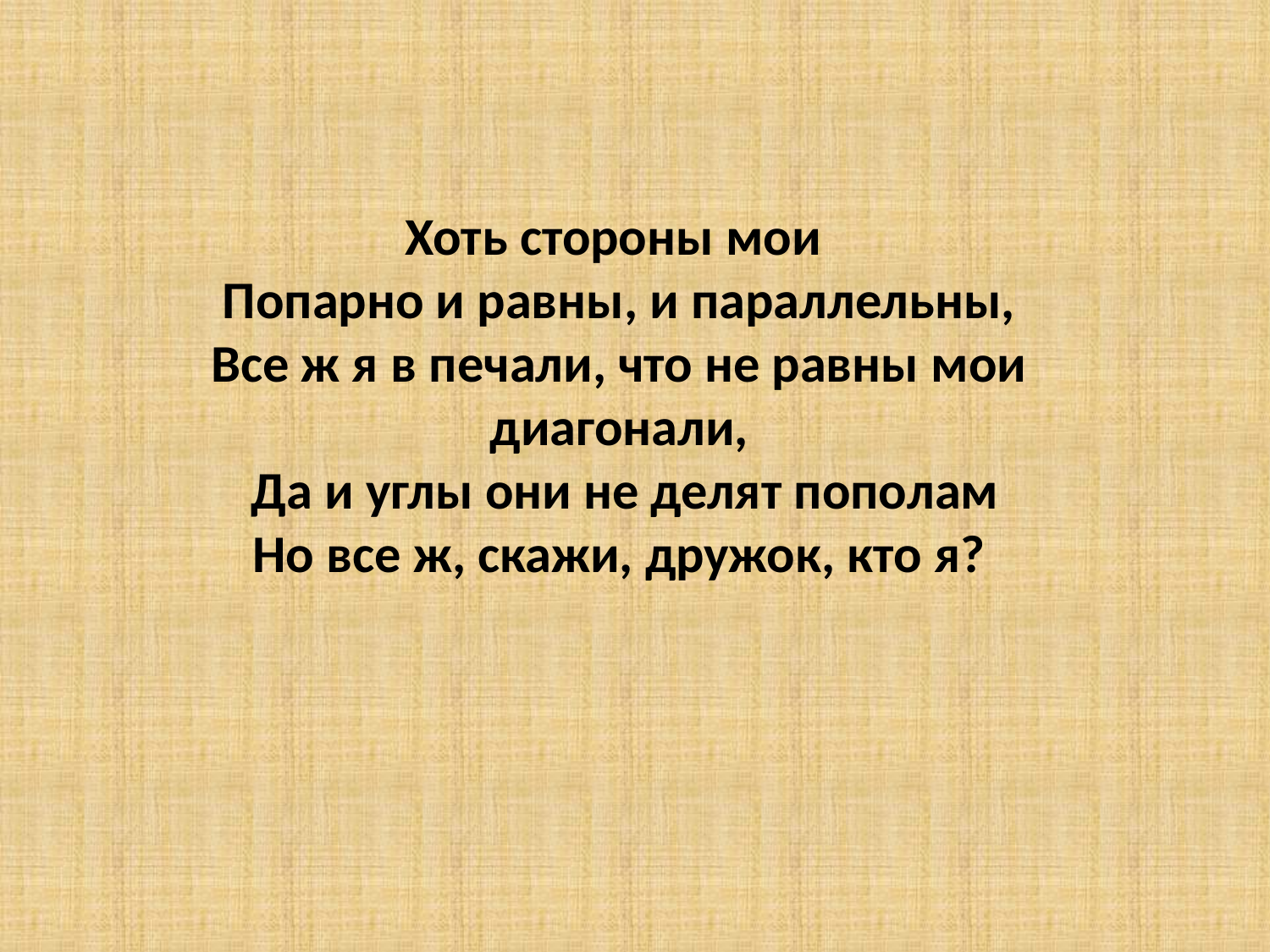

# Хоть стороны мои Попарно и равны, и параллельны, Все ж я в печали, что не равны мои диагонали, Да и углы они не делят пополам Но все ж, скажи, дружок, кто я?